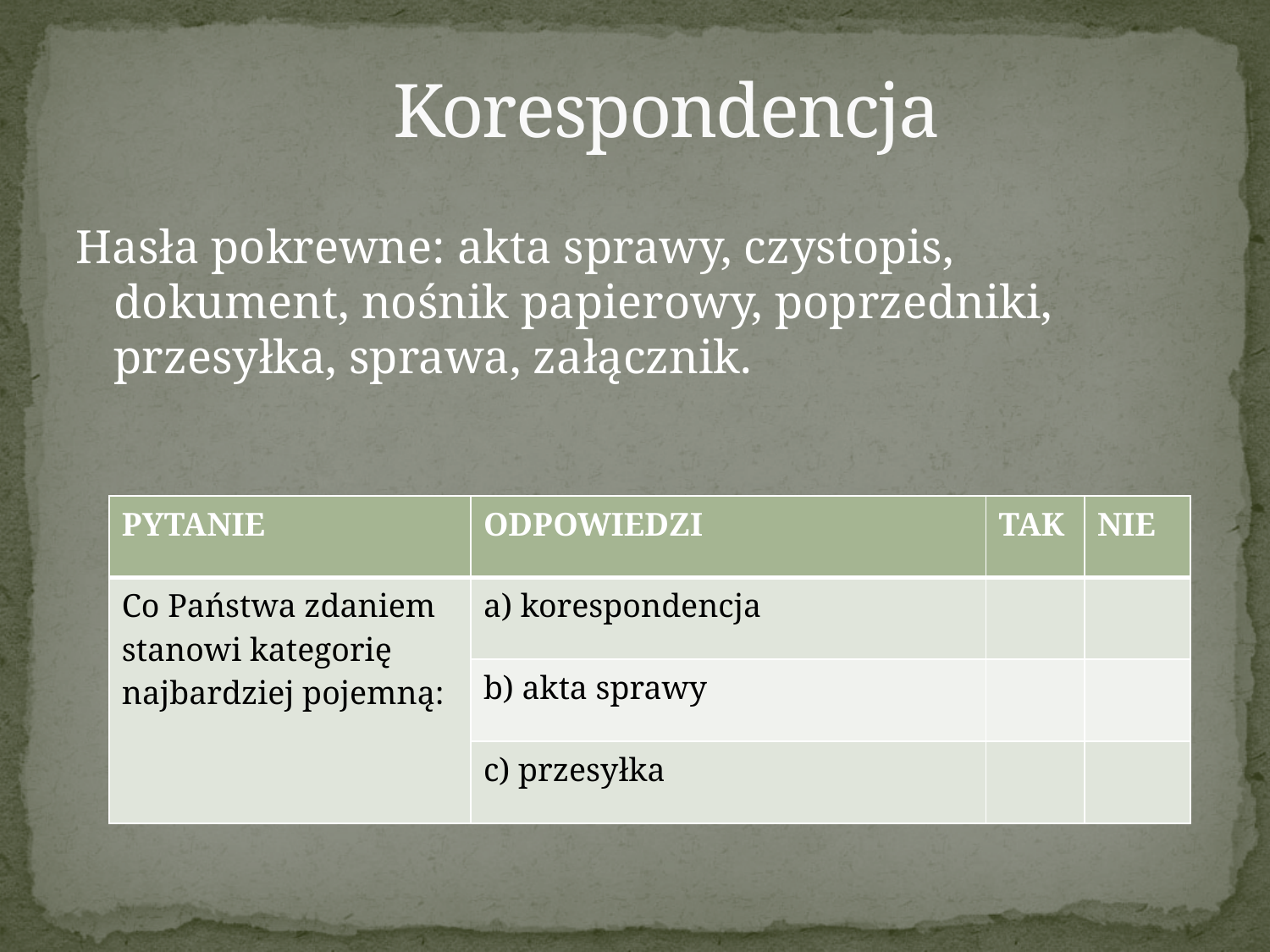

# Korespondencja
Hasła pokrewne: akta sprawy, czystopis, dokument, nośnik papierowy, poprzedniki, przesyłka, sprawa, załącznik.

| PYTANIE | ODPOWIEDZI | TAK | NIE |
| --- | --- | --- | --- |
| Co Państwa zdaniem stanowi kategorię najbardziej pojemną: | a) korespondencja |  |  |
|  | b) akta sprawy |  |  |
|  | c) przesyłka |  |  |